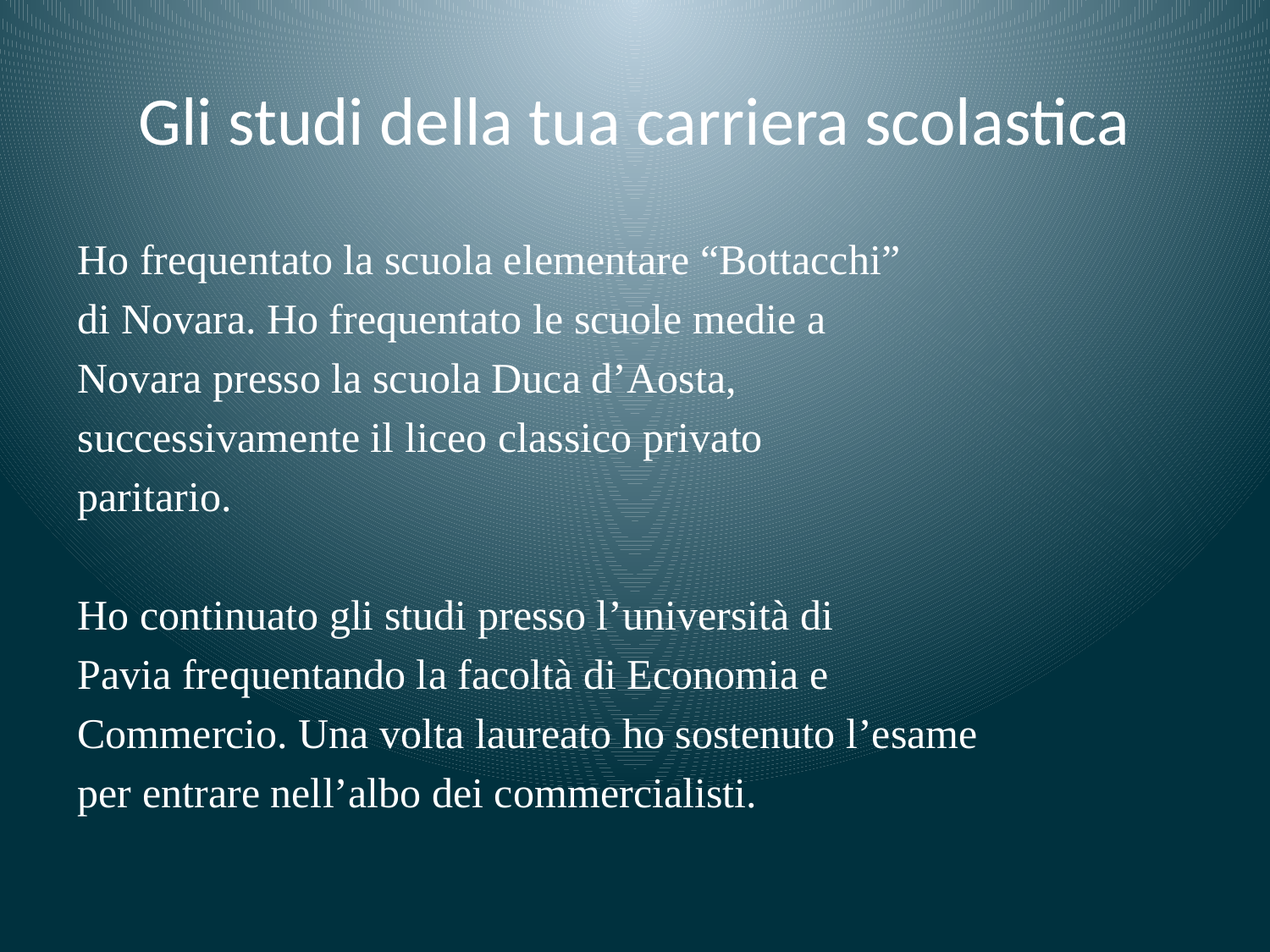

# Gli studi della tua carriera scolastica
Ho frequentato la scuola elementare “Bottacchi”
di Novara. Ho frequentato le scuole medie a
Novara presso la scuola Duca d’Aosta,
successivamente il liceo classico privato
paritario.

Ho continuato gli studi presso l’università di
Pavia frequentando la facoltà di Economia e
Commercio. Una volta laureato ho sostenuto l’esame
per entrare nell’albo dei commercialisti.